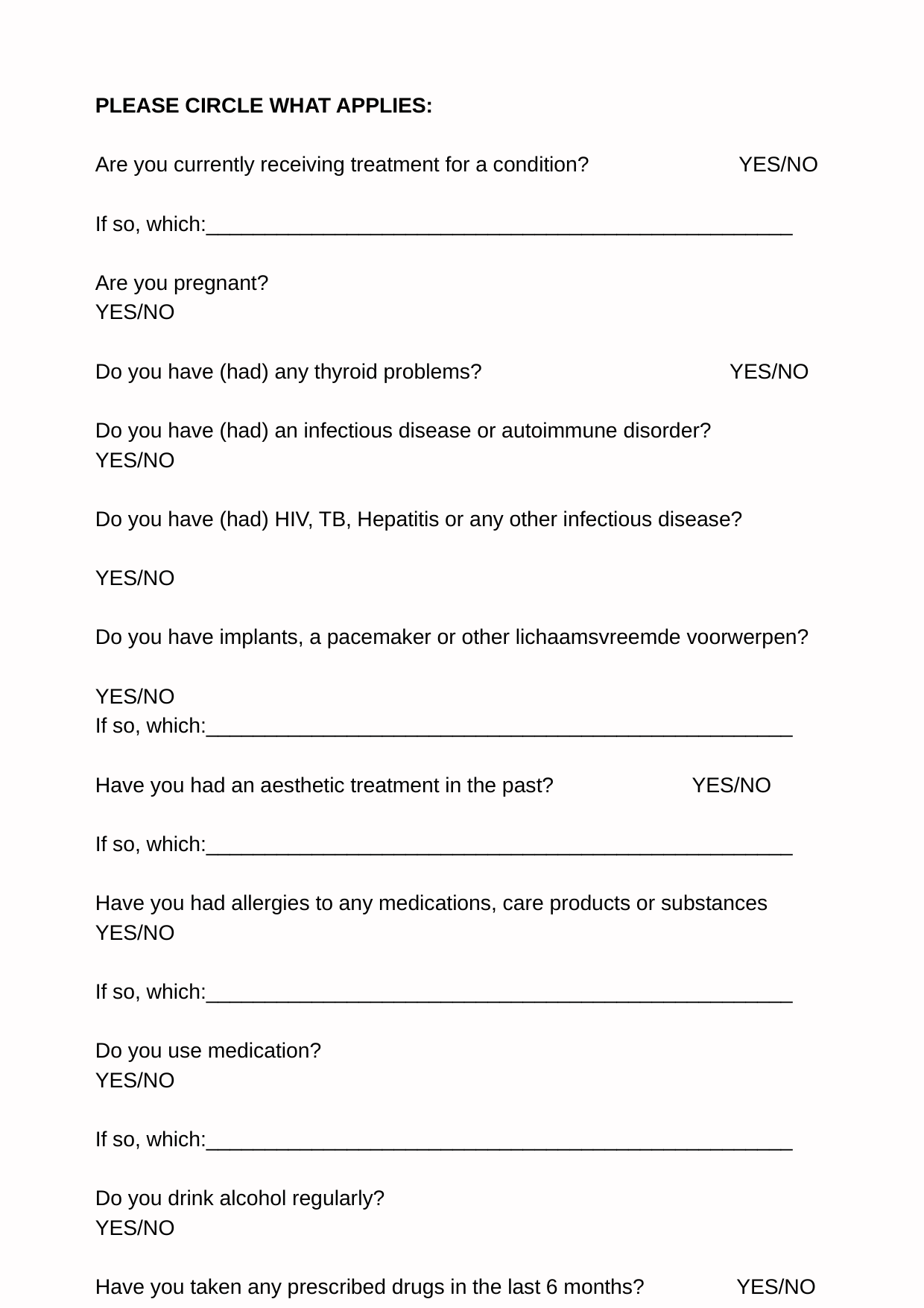

PLEASE CIRCLE WHAT APPLIES:

Are you currently receiving treatment for a condition?                          YES/NO

If so, which:__________________________________________________

Are you pregnant?                                                                                          YES/NO

Do you have (had) any thyroid problems?                                           YES/NO

Do you have (had) an infectious disease or autoimmune disorder?               YES/NO

Do you have (had) HIV, TB, Hepatitis or any other infectious disease?
                                                                                                                    YES/NO

Do you have implants, a pacemaker or other lichaamsvreemde voorwerpen?
                                                                                                                    YES/NO
If so, which:__________________________________________________

Have you had an aesthetic treatment in the past?                        YES/NO

If so, which:__________________________________________________

Have you had allergies to any medications, care products or substances YES/NO

If so, which:__________________________________________________

Do you use medication?                                                                                    YES/NO

If so, which:__________________________________________________

Do you drink alcohol regularly?                                                                        YES/NO

Have you taken any prescribed drugs in the last 6 months?                YES/NO